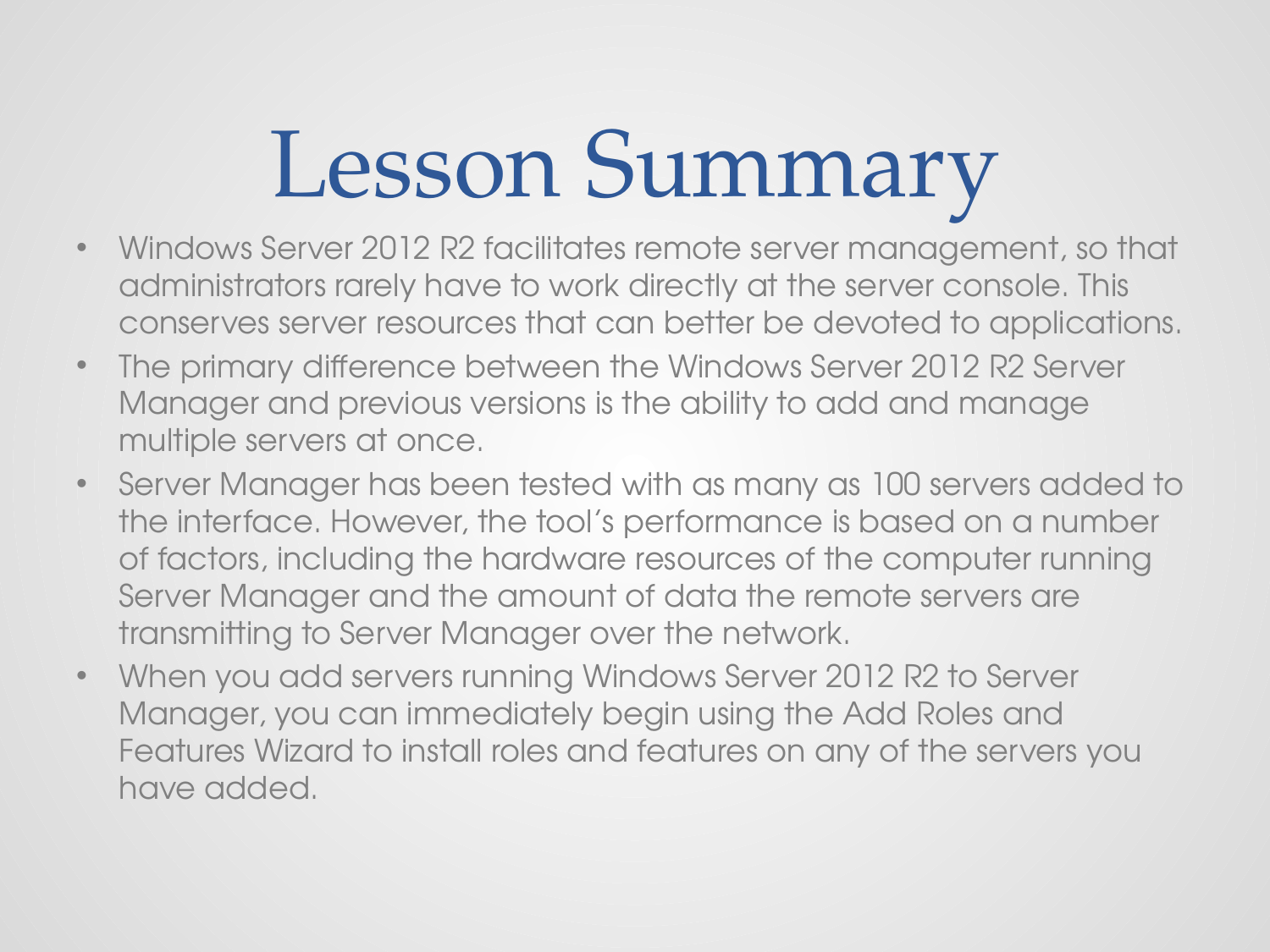

# Lesson Summary
Windows Server 2012 R2 facilitates remote server management, so that administrators rarely have to work directly at the server console. This conserves server resources that can better be devoted to applications.
The primary difference between the Windows Server 2012 R2 Server Manager and previous versions is the ability to add and manage multiple servers at once.
Server Manager has been tested with as many as 100 servers added to the interface. However, the tool’s performance is based on a number of factors, including the hardware resources of the computer running Server Manager and the amount of data the remote servers are transmitting to Server Manager over the network.
When you add servers running Windows Server 2012 R2 to Server Manager, you can immediately begin using the Add Roles and Features Wizard to install roles and features on any of the servers you have added.
© 2013 John Wiley & Sons, Inc.
29